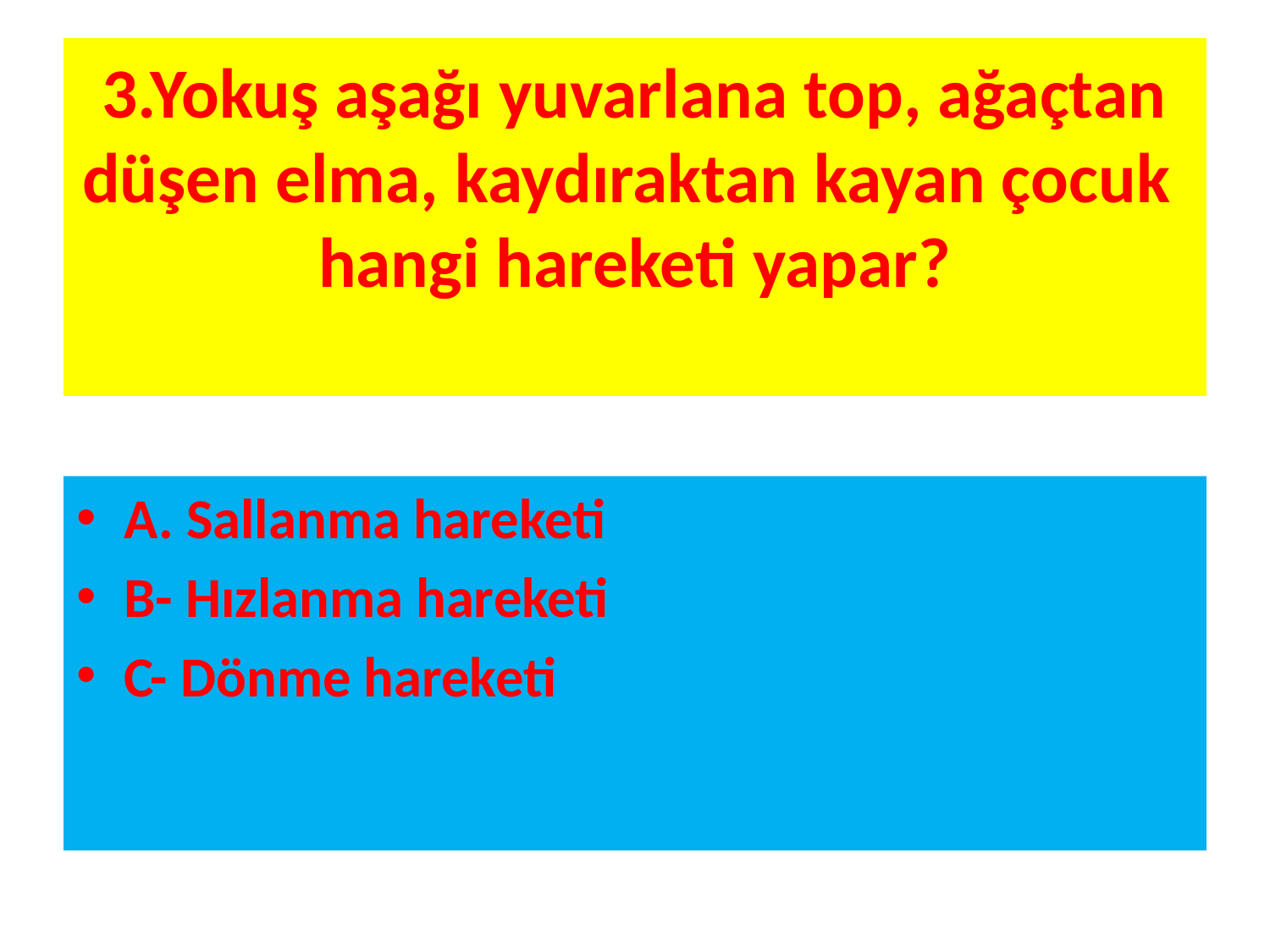

# 3.Yokuş aşağı yuvarlana top, ağaçtan düşen elma, kaydıraktan kayan çocuk  hangi hareketi yapar?
A. Sallanma hareketi
B- Hızlanma hareketi
C- Dönme hareketi